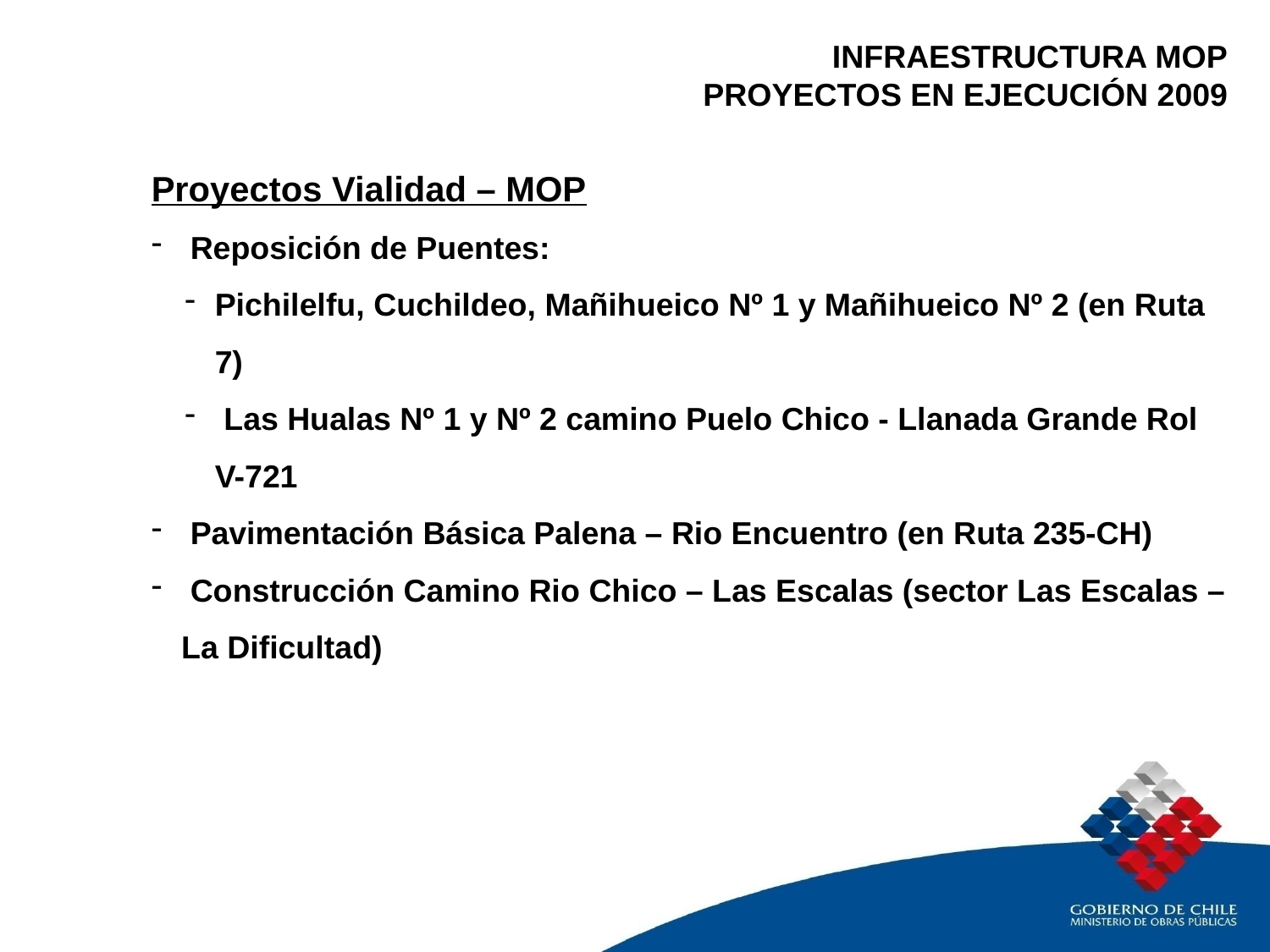

INFRAESTRUCTURA MOP
PROYECTOS EN EJECUCIÓN 2009
Proyectos Vialidad – MOP
 Reposición de Puentes:
Pichilelfu, Cuchildeo, Mañihueico Nº 1 y Mañihueico Nº 2 (en Ruta 7)
 Las Hualas Nº 1 y Nº 2 camino Puelo Chico - Llanada Grande Rol V-721
 Pavimentación Básica Palena – Rio Encuentro (en Ruta 235-CH)
 Construcción Camino Rio Chico – Las Escalas (sector Las Escalas – La Dificultad)